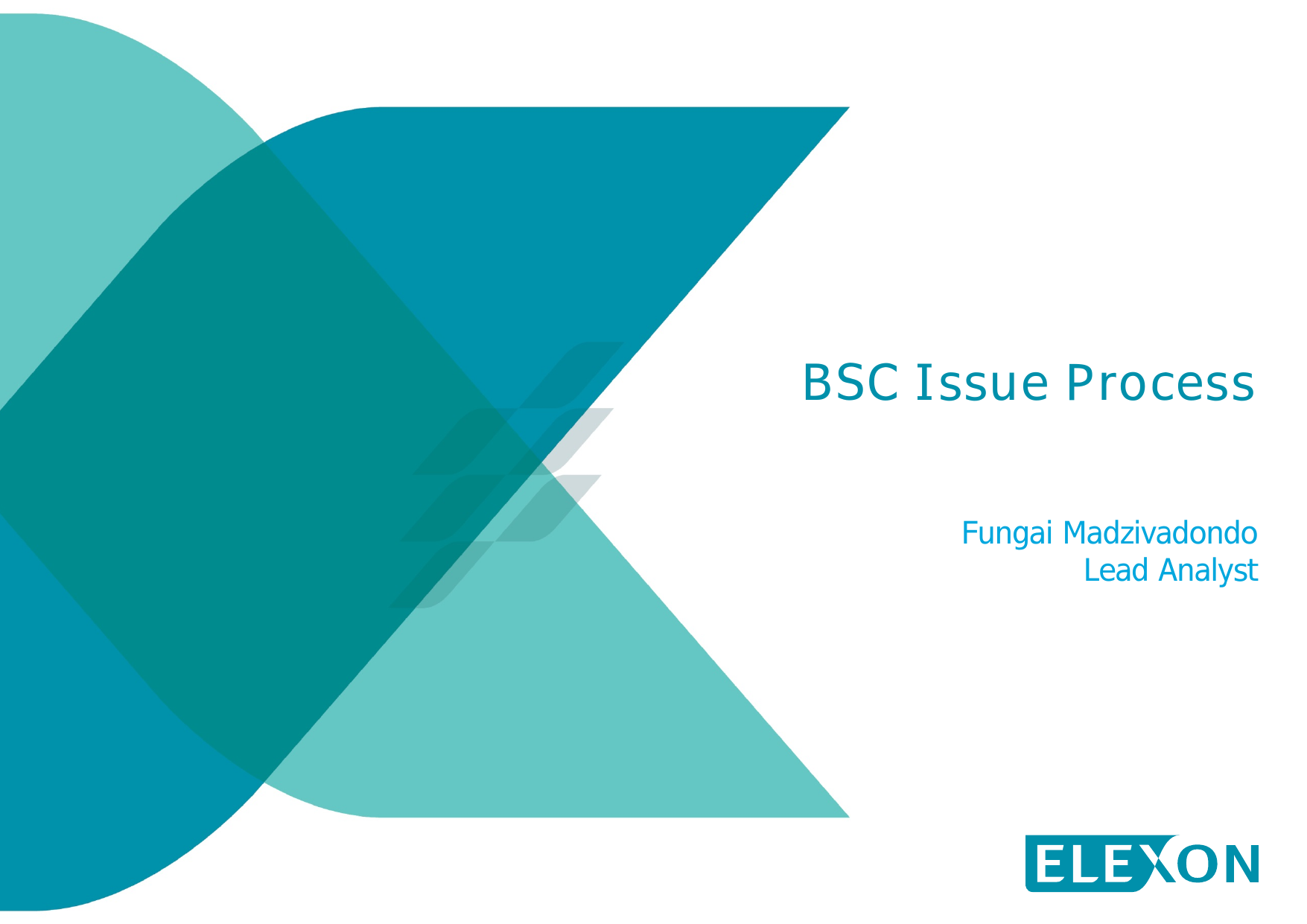

# BSC Issue Process
Fungai Madzivadondo
Lead Analyst